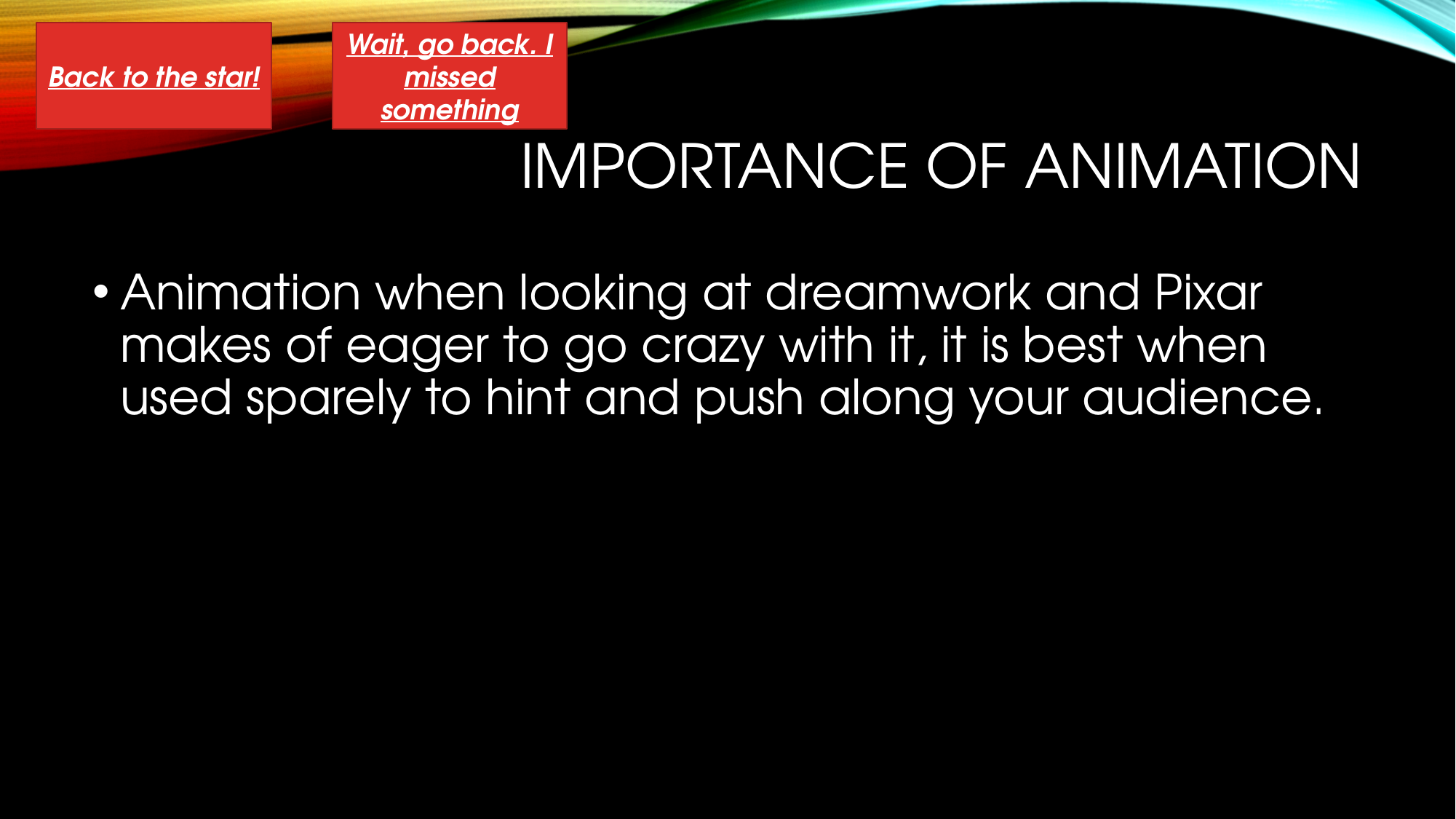

Back to the star!
Wait, go back. I missed something
# Importance of animation
Animation when looking at dreamwork and Pixar makes of eager to go crazy with it, it is best when used sparely to hint and push along your audience.